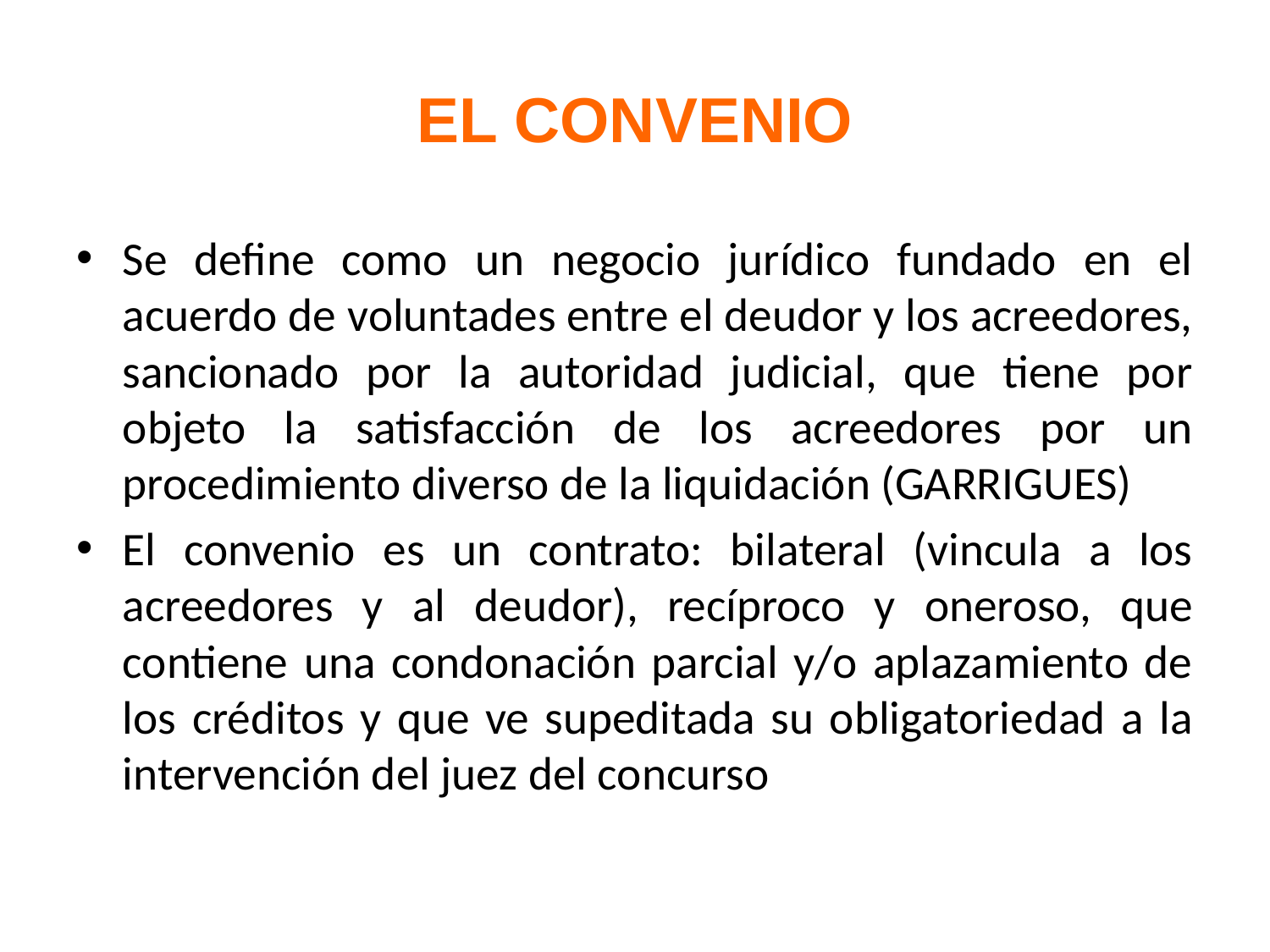

# EL CONVENIO
Se define como un negocio jurídico fundado en el acuerdo de voluntades entre el deudor y los acreedores, sancionado por la autoridad judicial, que tiene por objeto la satisfacción de los acreedores por un procedimiento diverso de la liquidación (GARRIGUES)
El convenio es un contrato: bilateral (vincula a los acreedores y al deudor), recíproco y oneroso, que contiene una condonación parcial y/o aplazamiento de los créditos y que ve supeditada su obligatoriedad a la intervención del juez del concurso